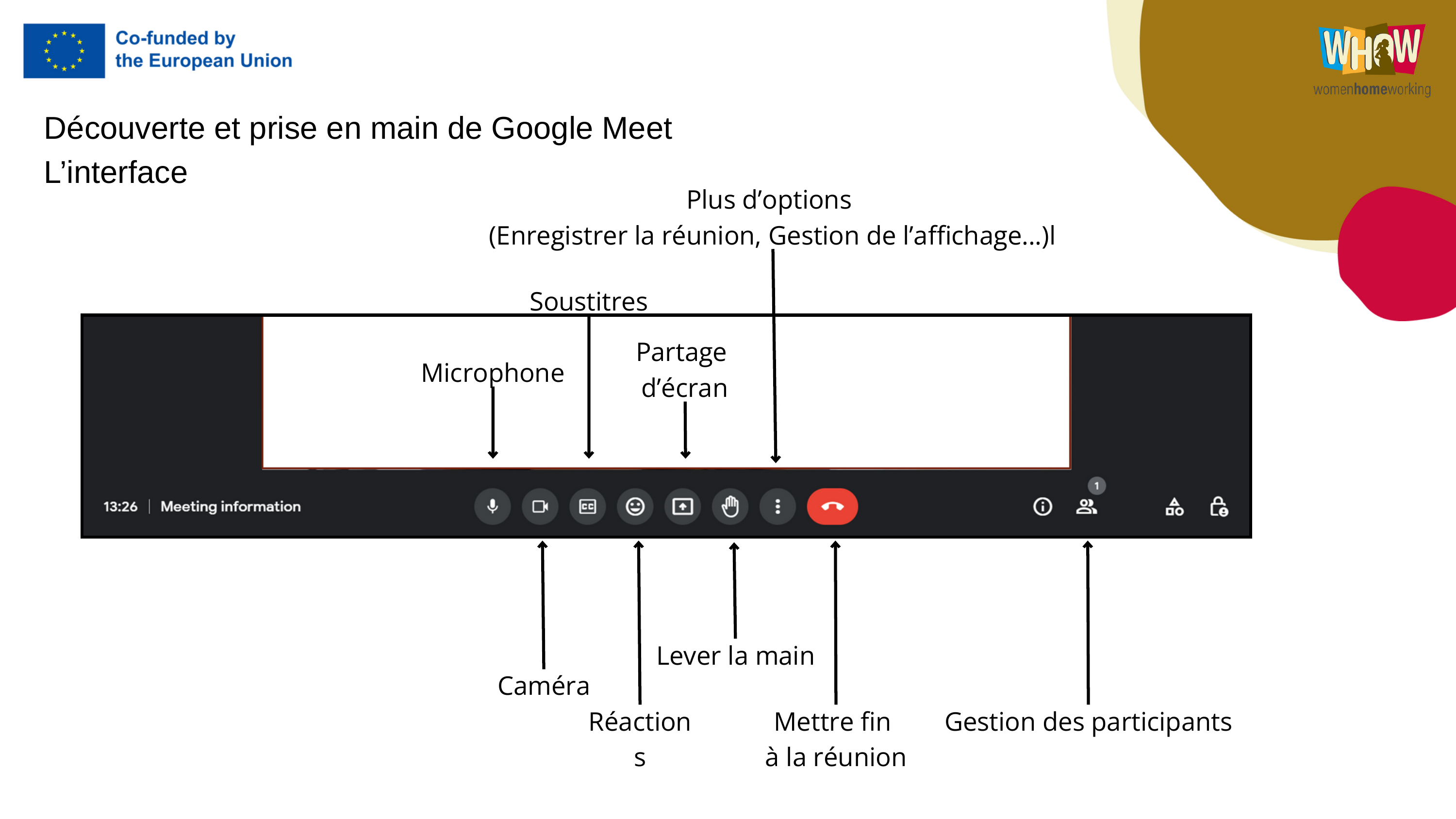

Découverte et prise en main de Google Meet
L’interface
Plus d’options
(Enregistrer la réunion, Gestion de l’affichage...)l

Soustitres

Partage
d’écran
Microphone

Lever la main
Caméra
Réactions
Mettre fin
à la réunion
Gestion des participants